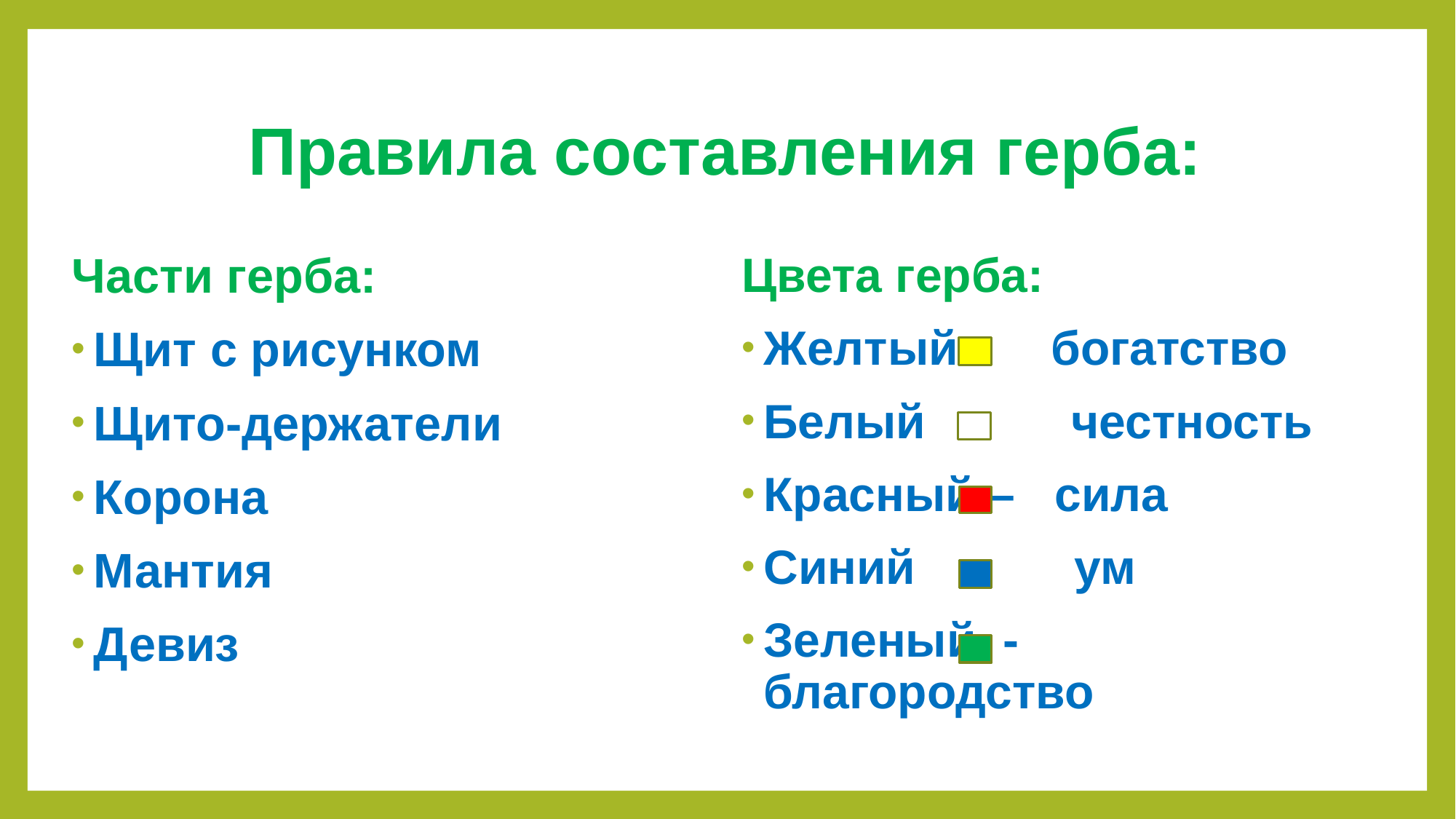

# Правила составления герба:
Части герба:
Щит с рисунком
Щито-держатели
Корона
Мантия
Девиз

Цвета герба:
Желтый       богатство
Белый           честность
Красный –   сила
Синий            ум
Зеленый  -   благородство